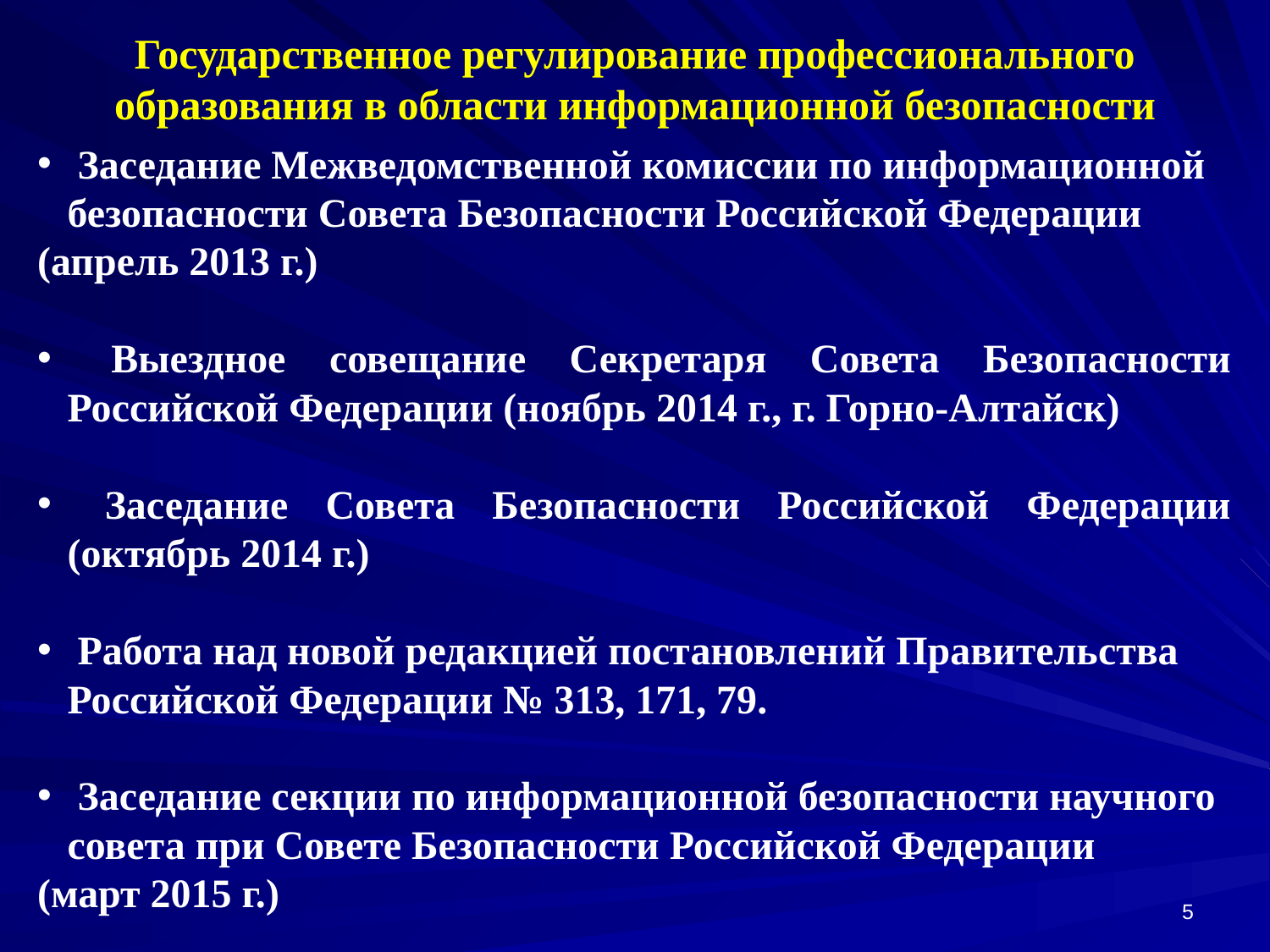

Государственное регулирование профессионального образования в области информационной безопасности
 Заседание Межведомственной комиссии по информационной безопасности Совета Безопасности Российской Федерации
(апрель 2013 г.)

 Выездное совещание Секретаря Совета Безопасности Российской Федерации (ноябрь 2014 г., г. Горно-Алтайск)

 Заседание Совета Безопасности Российской Федерации (октябрь 2014 г.)

 Работа над новой редакцией постановлений Правительства Российской Федерации № 313, 171, 79.

 Заседание секции по информационной безопасности научного совета при Совете Безопасности Российской Федерации
(март 2015 г.)
5